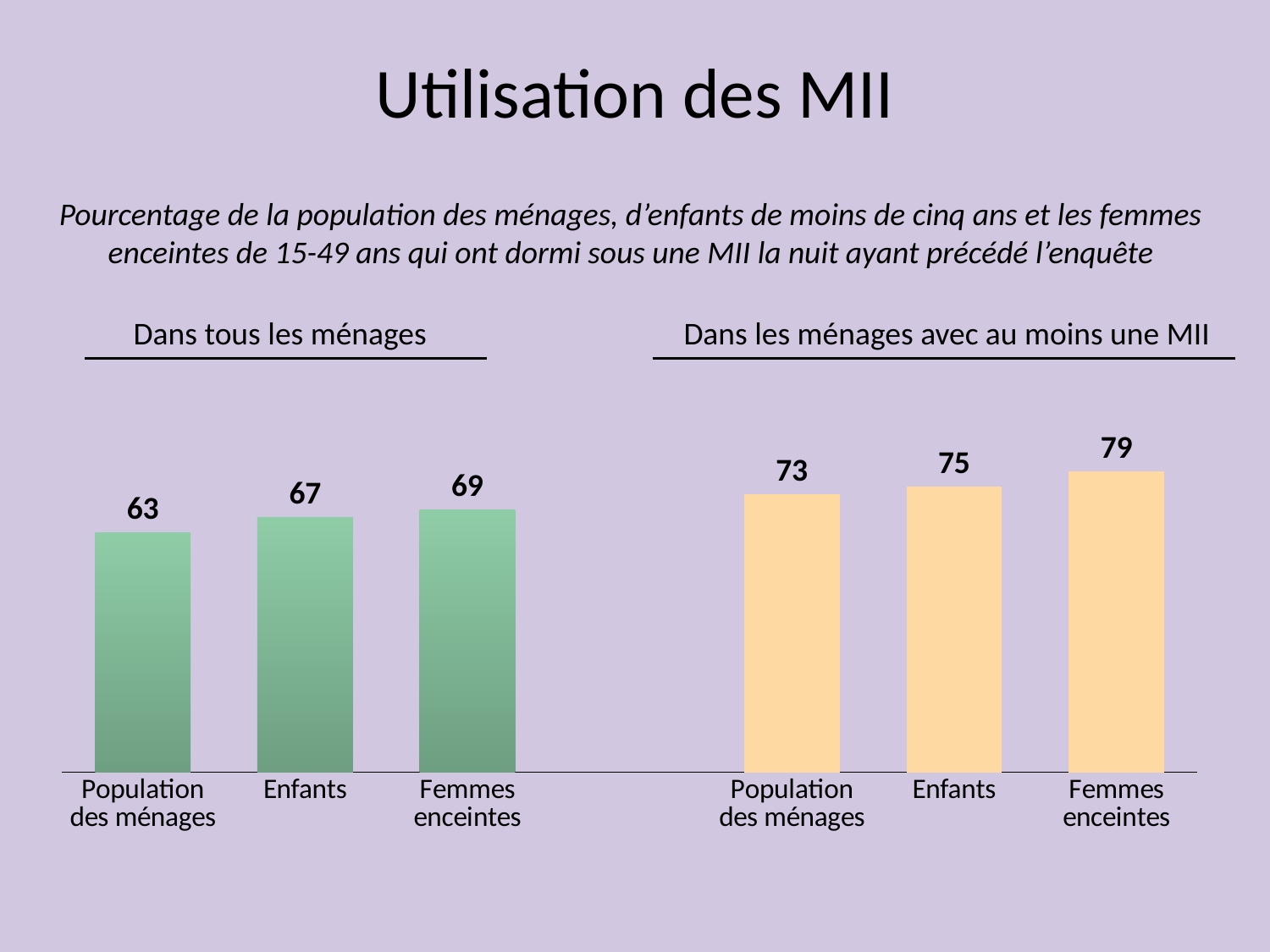

Utilisation des MII
Pourcentage de la population des ménages, d’enfants de moins de cinq ans et les femmes enceintes de 15-49 ans qui ont dormi sous une MII la nuit ayant précédé l’enquête
Dans tous les ménages
Dans les ménages avec au moins une MII

### Chart

| Category | Series 1 |
|---|---|
| Population des ménages | 63.0 |
| Enfants | 67.0 |
| Femmes enceintes | 69.0 |
|  | None |
| Population des ménages | 73.0 |
| Enfants | 75.0 |
| Femmes enceintes | 79.0 |